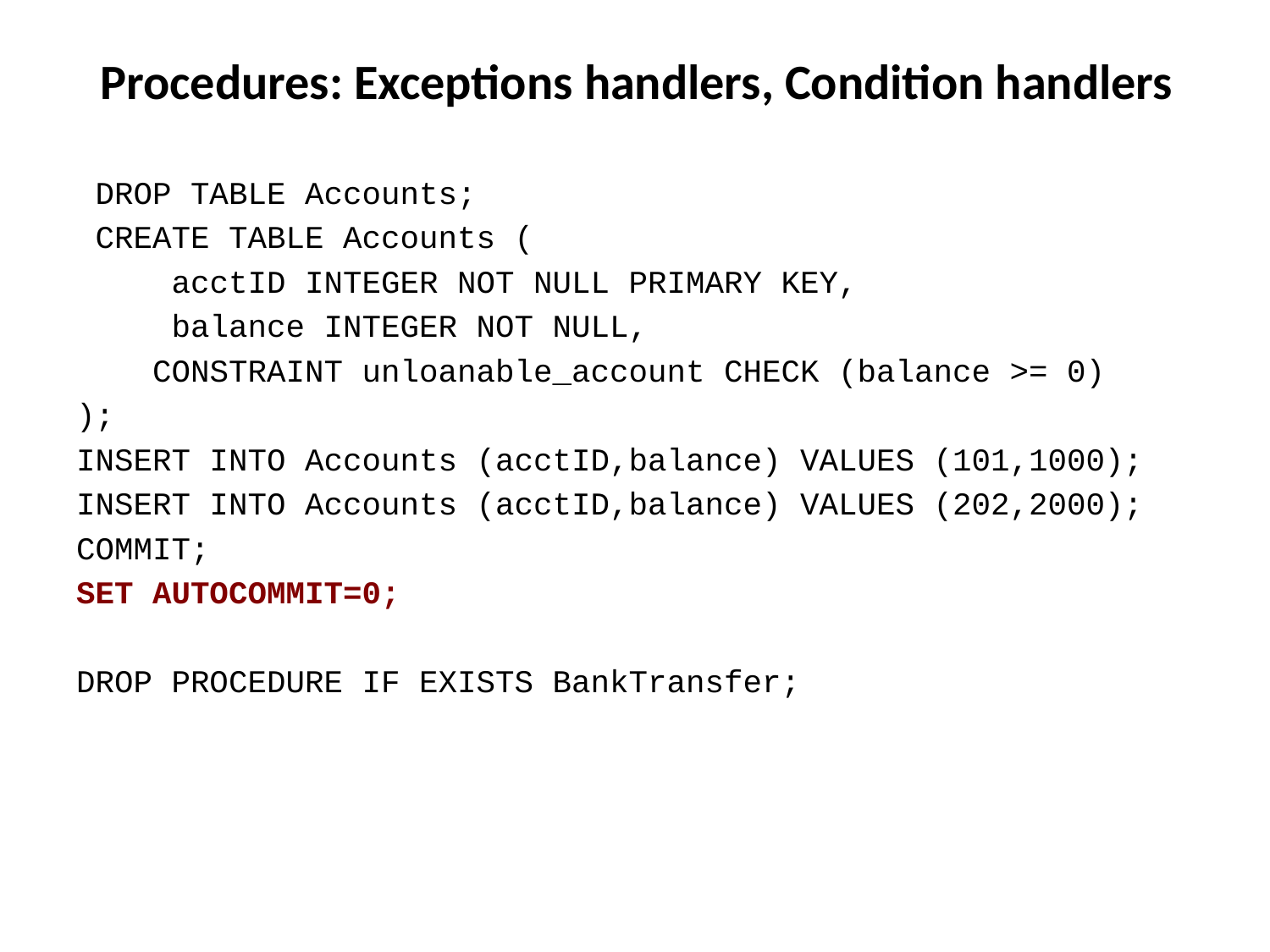

# Procedures: Exceptions handlers, Condition handlers
 DROP TABLE Accounts;
 CREATE TABLE Accounts (
     acctID INTEGER NOT NULL PRIMARY KEY,
     balance INTEGER NOT NULL,
    CONSTRAINT unloanable_account CHECK (balance >= 0)
);
INSERT INTO Accounts (acctID,balance) VALUES (101,1000);
INSERT INTO Accounts (acctID,balance) VALUES (202,2000);
COMMIT;
SET AUTOCOMMIT=0;

DROP PROCEDURE IF EXISTS BankTransfer;